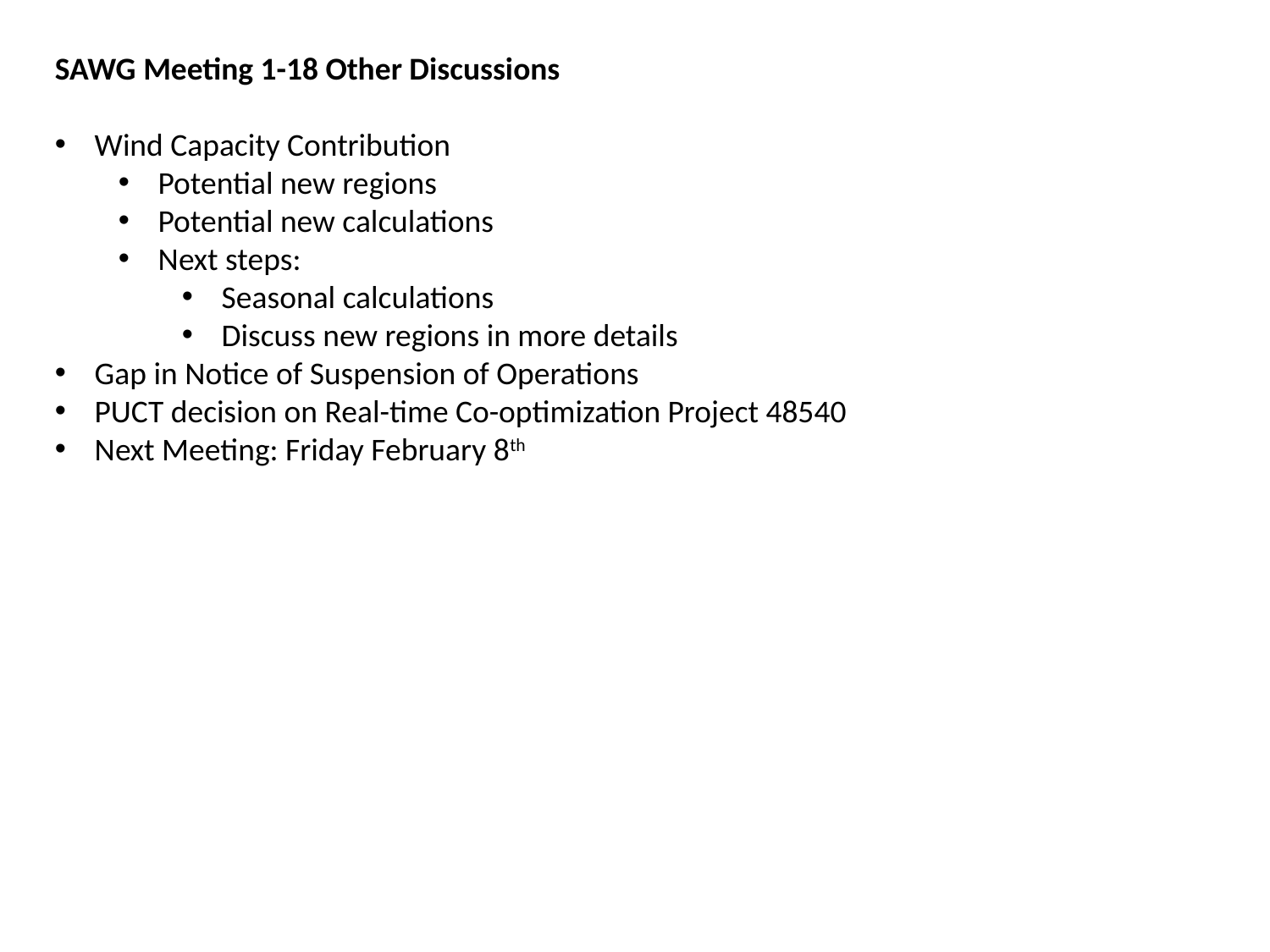

SAWG Meeting 1-18 Other Discussions

Wind Capacity Contribution
Potential new regions
Potential new calculations
Next steps:
Seasonal calculations
Discuss new regions in more details
Gap in Notice of Suspension of Operations
PUCT decision on Real-time Co-optimization Project 48540
Next Meeting: Friday February 8th